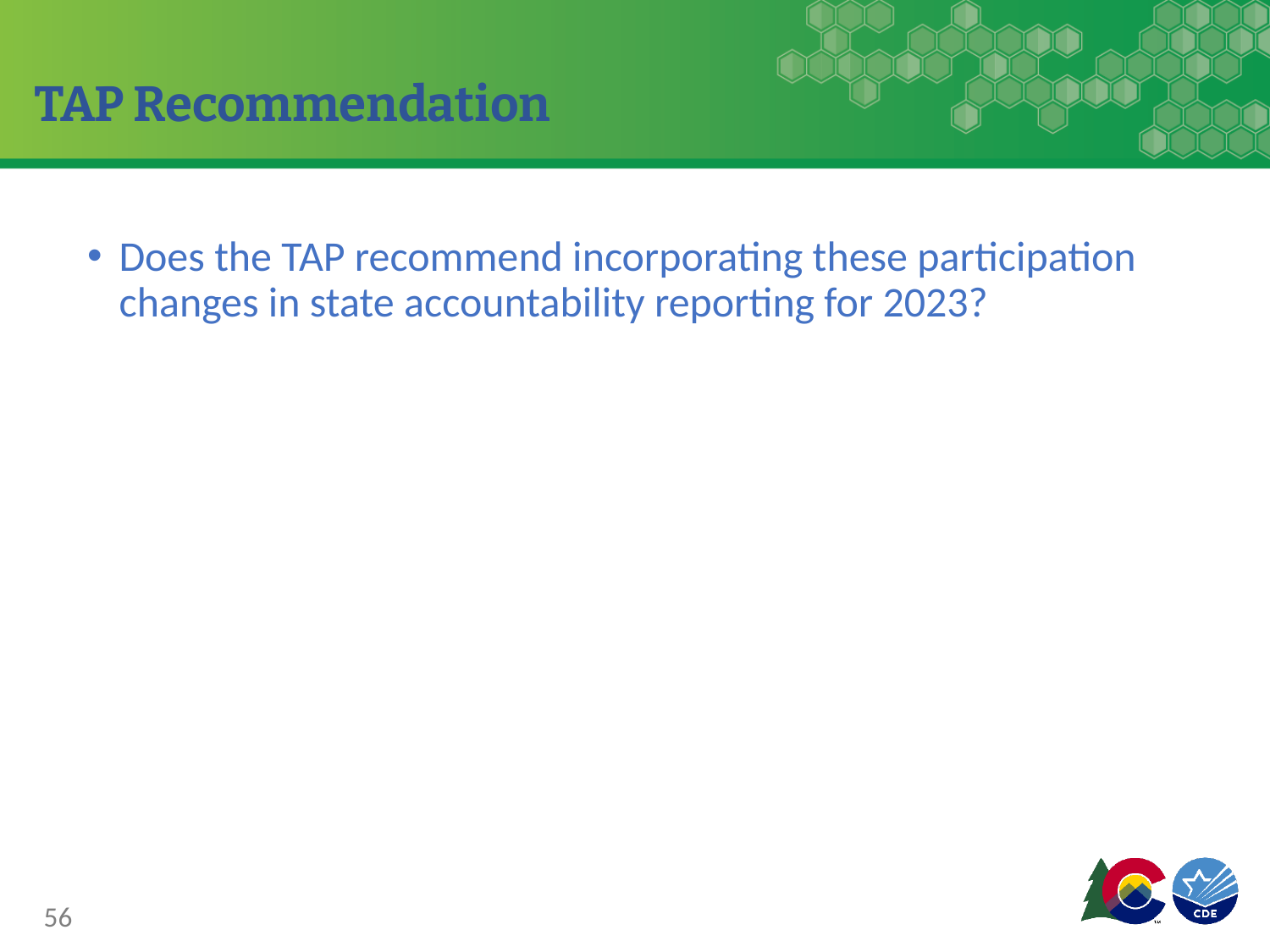

# TAP Recommendation
Does the TAP recommend incorporating these participation changes in state accountability reporting for 2023?
56